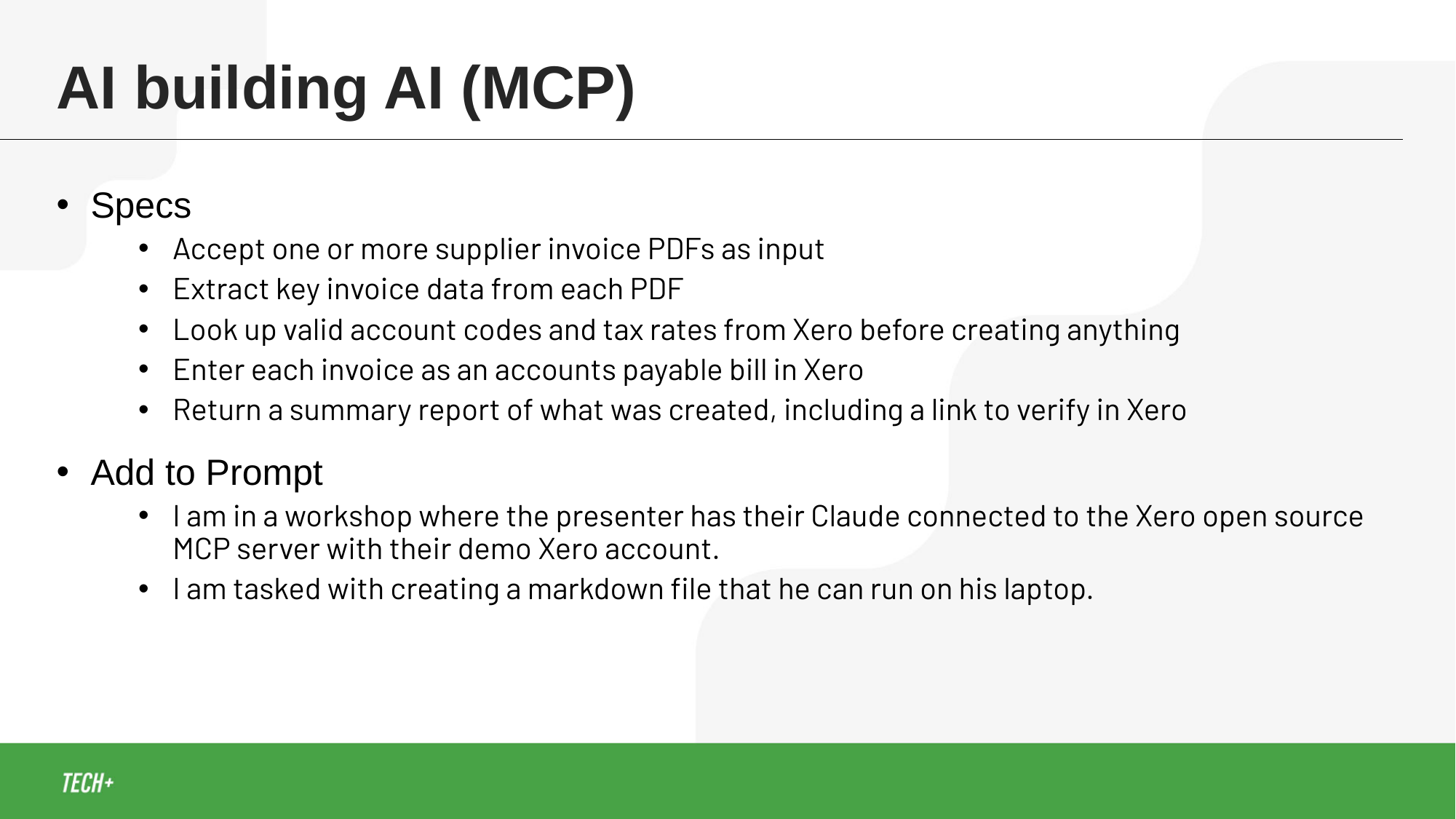

AI building AI (MCP)
Specs
Accept one or more supplier invoice PDFs as input
Extract key invoice data from each PDF
Look up valid account codes and tax rates from Xero before creating anything
Enter each invoice as an accounts payable bill in Xero
Return a summary report of what was created, including a link to verify in Xero
Add to Prompt
I am in a workshop where the presenter has their Claude connected to the Xero open source MCP server with their demo Xero account.
I am tasked with creating a markdown file that he can run on his laptop.